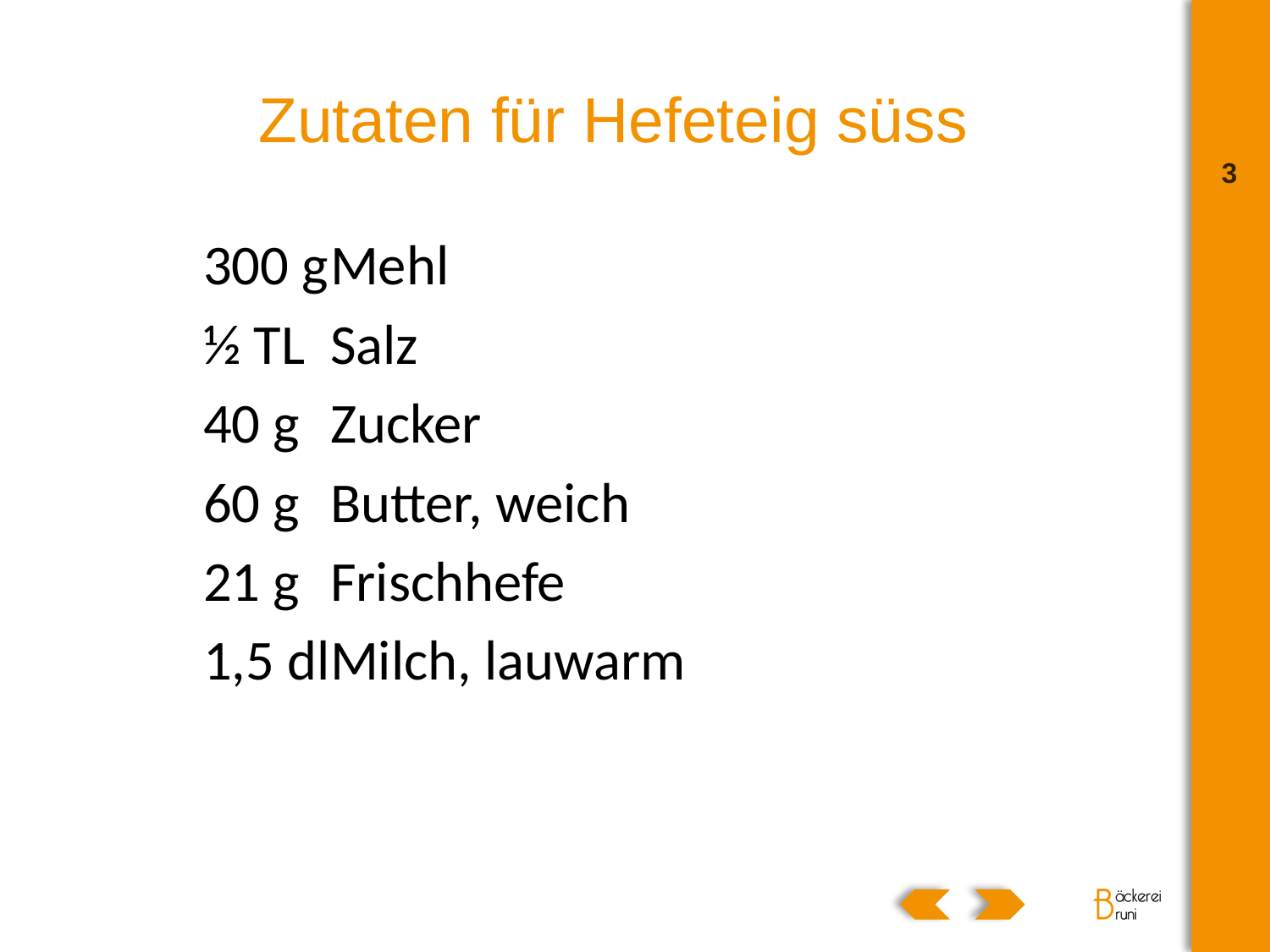

# Zutaten für Hefeteig süss
3
	300 g	Mehl
	½ TL	Salz
	40 g	Zucker
	60 g	Butter, weich
	21 g	Frischhefe
	1,5 dl	Milch, lauwarm